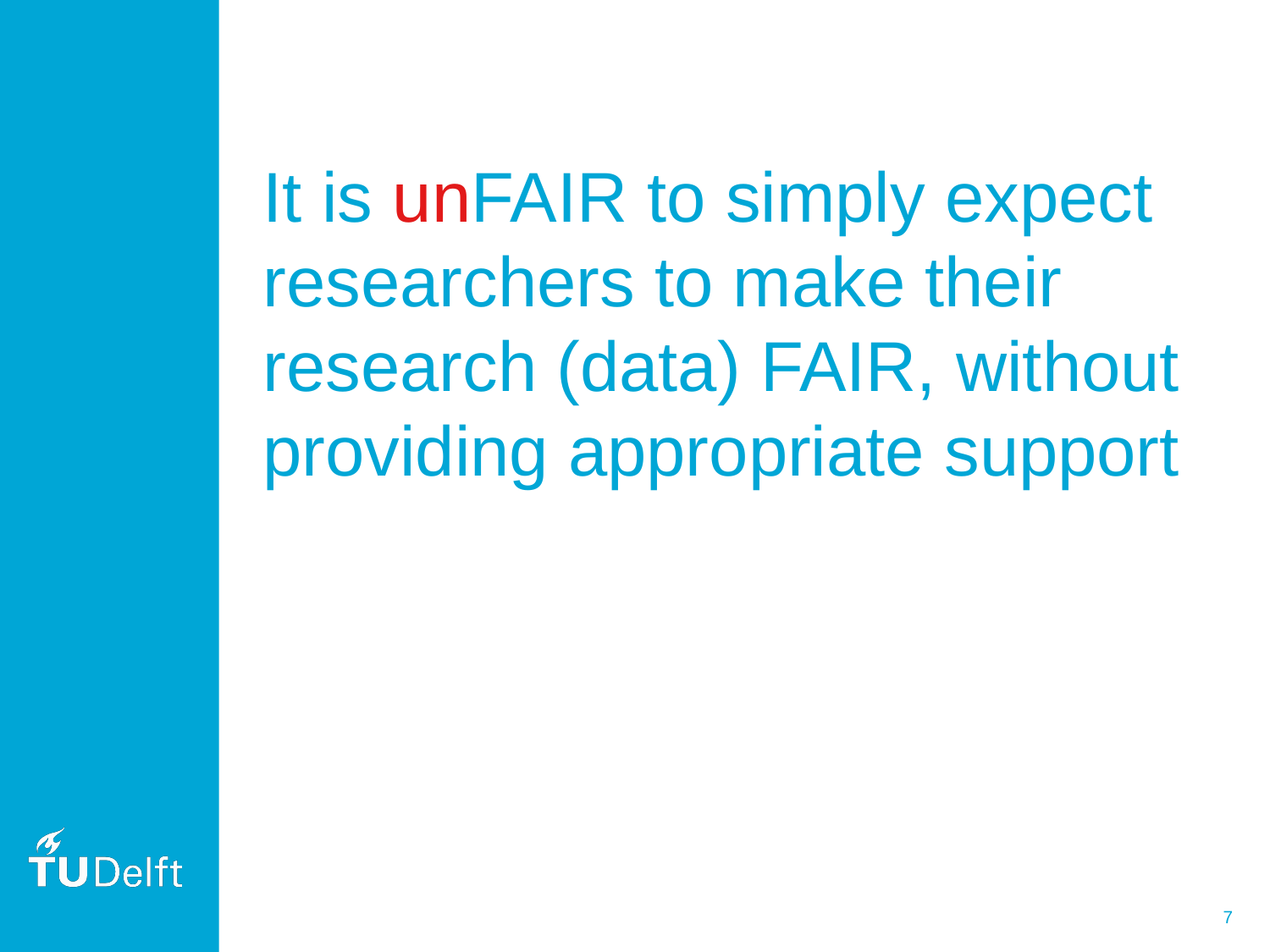

# It is unFAIR to simply expect researchers to make their research (data) FAIR, without providing appropriate support